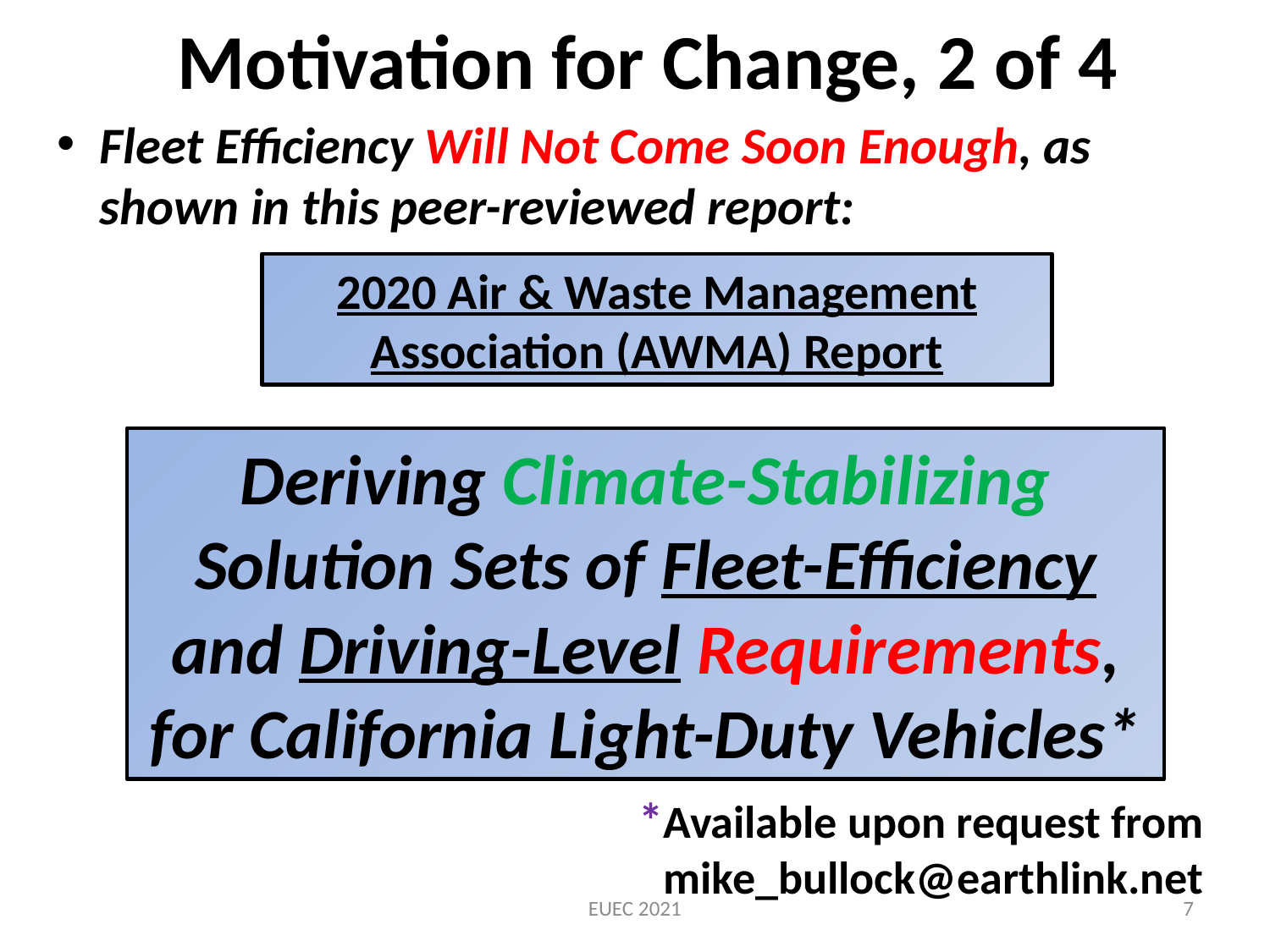

# Motivation for Change, 2 of 4
Fleet Efficiency Will Not Come Soon Enough, as shown in this peer-reviewed report:

2020 Air & Waste Management Association (AWMA) Report
Deriving Climate-Stabilizing Solution Sets of Fleet-Efficiency and Driving-Level Requirements, for California Light-Duty Vehicles*
*Available upon request from mike_bullock@earthlink.net
EUEC 2021
7